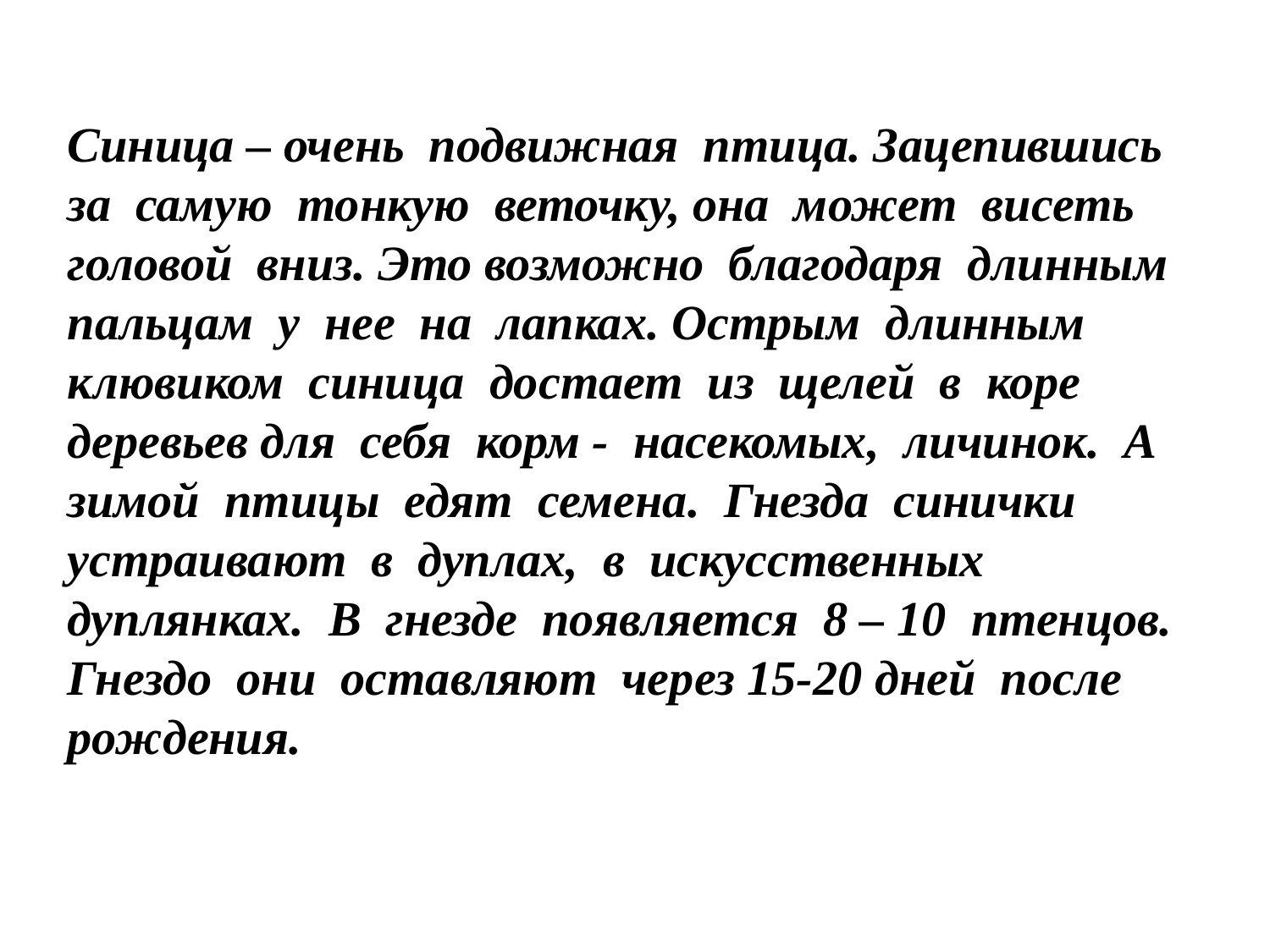

Синица – очень  подвижная  птица. Зацепившись  за  самую  тонкую  веточку, она  может  висеть  головой  вниз. Это возможно  благодаря  длинным  пальцам  у  нее  на  лапках. Острым  длинным  клювиком  синица  достает  из  щелей  в  коре  деревьев для  себя  корм -  насекомых,  личинок.  А  зимой  птицы  едят  семена.  Гнезда  синички  устраивают  в  дуплах,  в  искусственных  дуплянках.  В  гнезде  появляется  8 – 10  птенцов.  Гнездо  они  оставляют  через 15-20 дней  после  рождения.